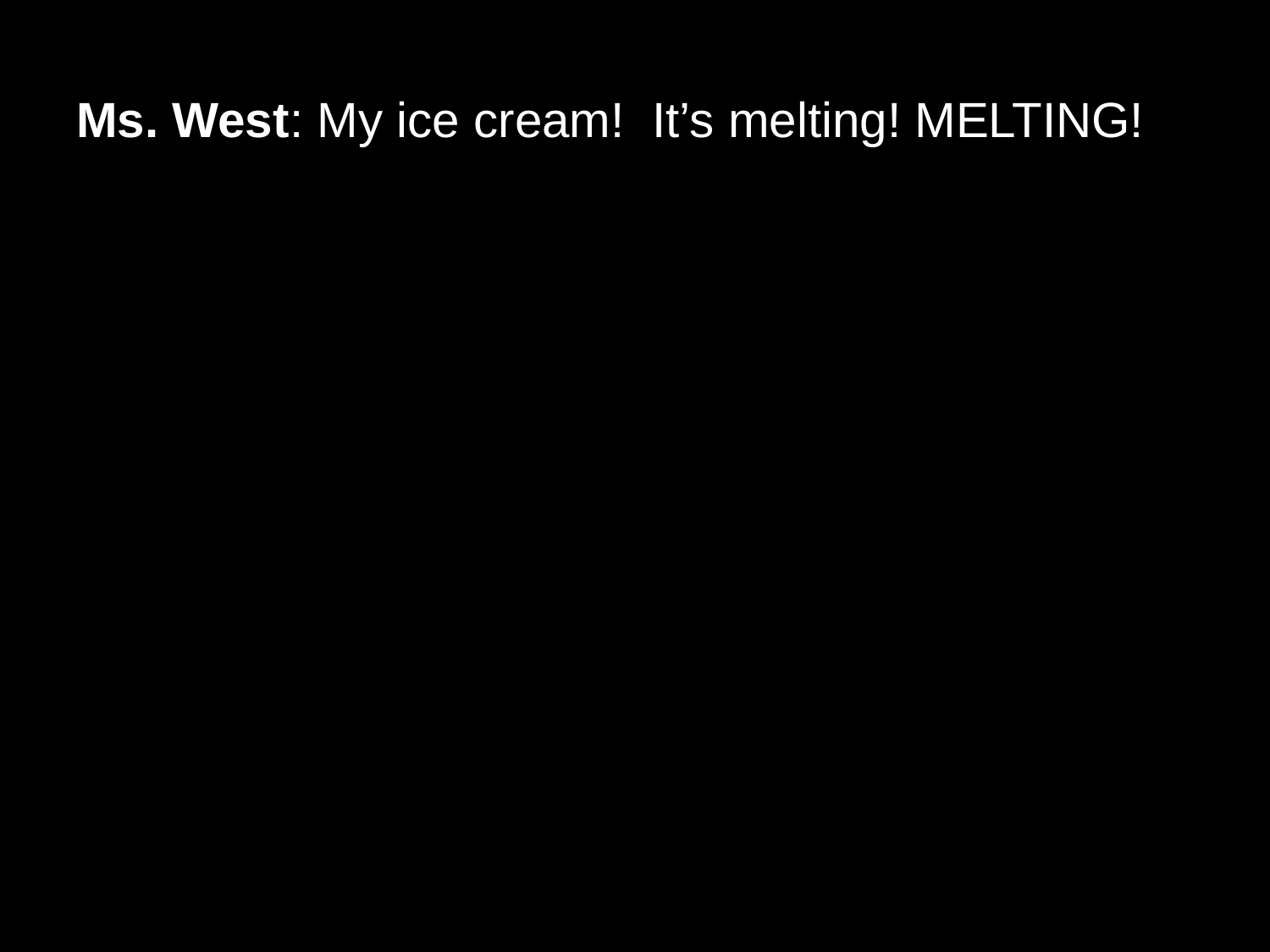

# Ms. West: My ice cream!  It’s melting! MELTING!